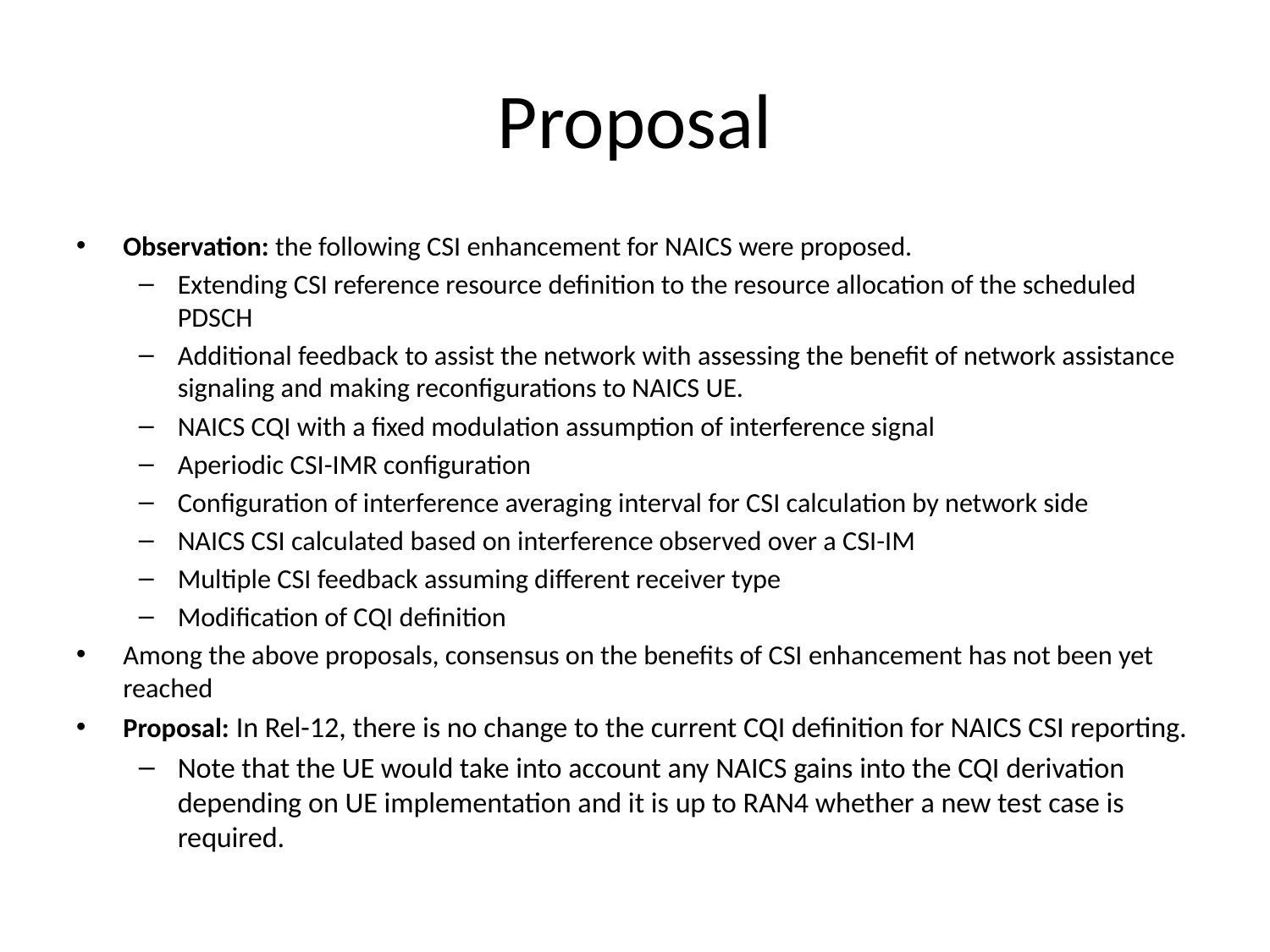

# Proposal
Observation: the following CSI enhancement for NAICS were proposed.
Extending CSI reference resource definition to the resource allocation of the scheduled PDSCH
Additional feedback to assist the network with assessing the benefit of network assistance signaling and making reconfigurations to NAICS UE.
NAICS CQI with a fixed modulation assumption of interference signal
Aperiodic CSI-IMR configuration
Configuration of interference averaging interval for CSI calculation by network side
NAICS CSI calculated based on interference observed over a CSI-IM
Multiple CSI feedback assuming different receiver type
Modification of CQI definition
Among the above proposals, consensus on the benefits of CSI enhancement has not been yet reached
Proposal: In Rel-12, there is no change to the current CQI definition for NAICS CSI reporting.
Note that the UE would take into account any NAICS gains into the CQI derivation depending on UE implementation and it is up to RAN4 whether a new test case is required.